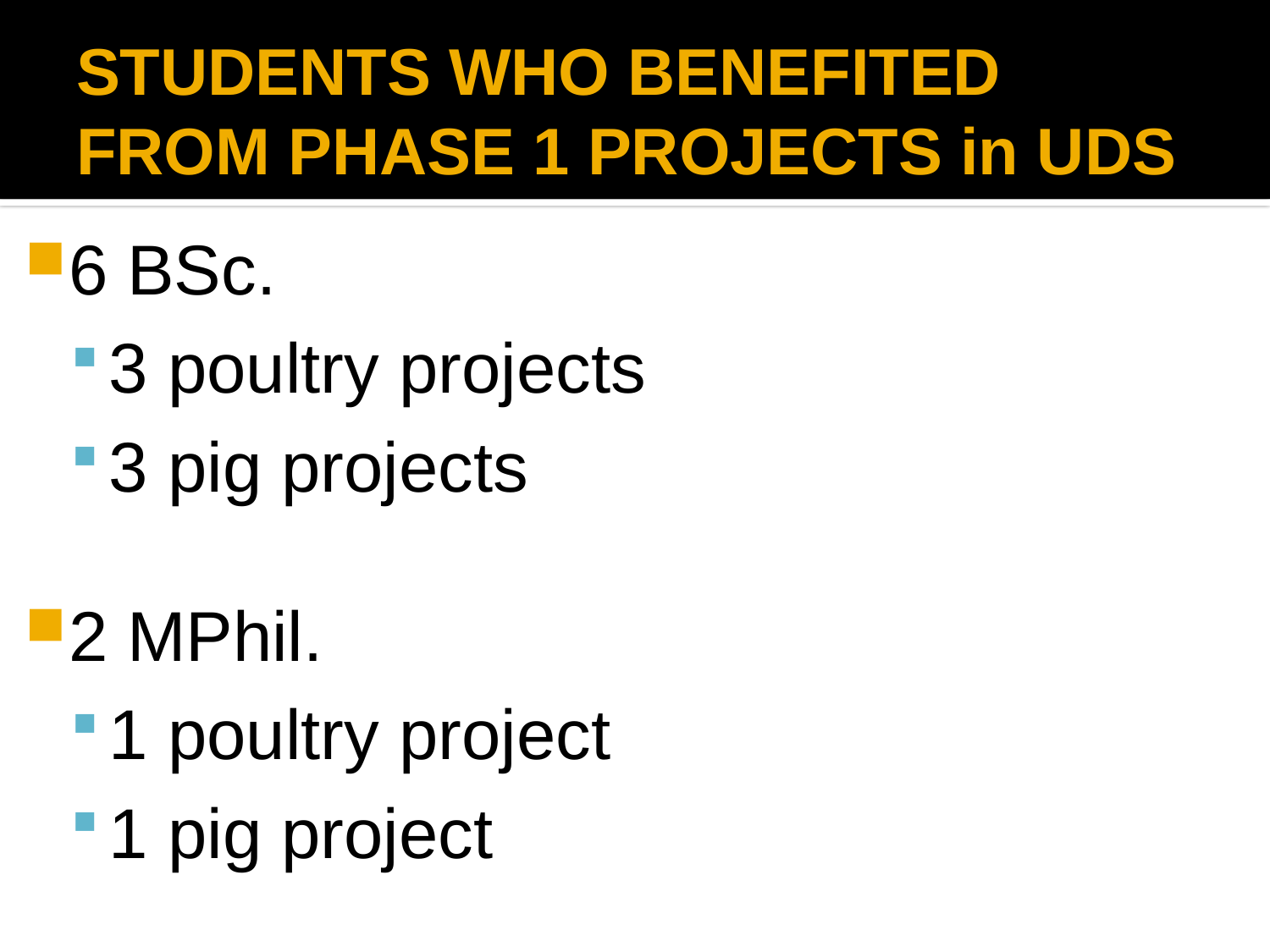

# STUDENTS WHO BENEFITED FROM PHASE 1 PROJECTS in UDS
6 BSc.
3 poultry projects
3 pig projects

2 MPhil.
1 poultry project
1 pig project